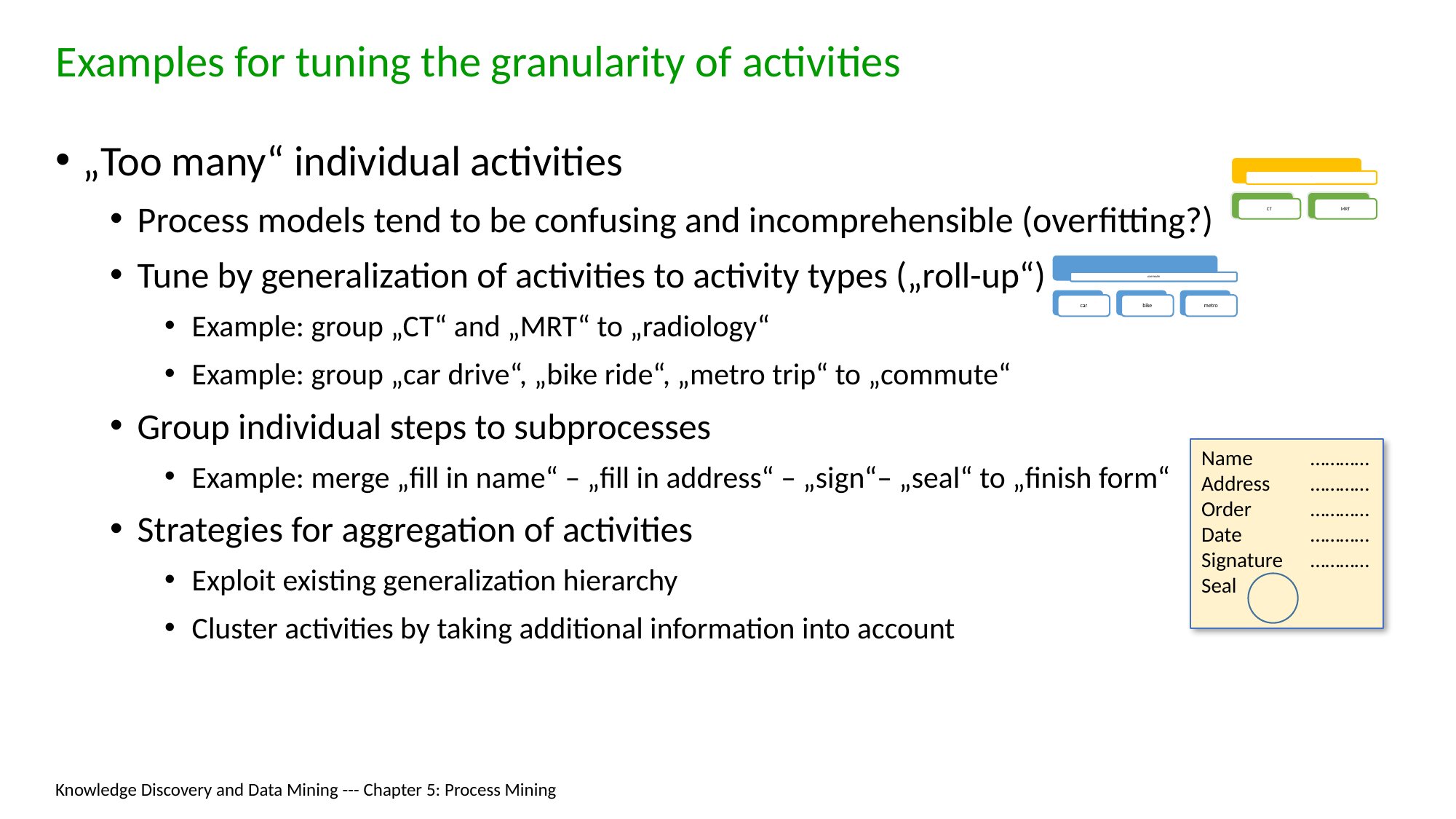

# Examples for tuning the granularity of activities
„Too many“ individual activities
Process models tend to be confusing and incomprehensible (overfitting?)
Tune by generalization of activities to activity types („roll-up“)
Example: group „CT“ and „MRT“ to „radiology“
Example: group „car drive“, „bike ride“, „metro trip“ to „commute“
Group individual steps to subprocesses
Example: merge „fill in name“ – „fill in address“ – „sign“– „seal“ to „finish form“
Strategies for aggregation of activities
Exploit existing generalization hierarchy
Cluster activities by taking additional information into account
radiology
MRT
CT
commute
bike
car
metro
Name 	…………
Address	…………
Order	…………
Date	…………
Signature	…………
Seal

Knowledge Discovery and Data Mining --- Chapter 5: Process Mining
35